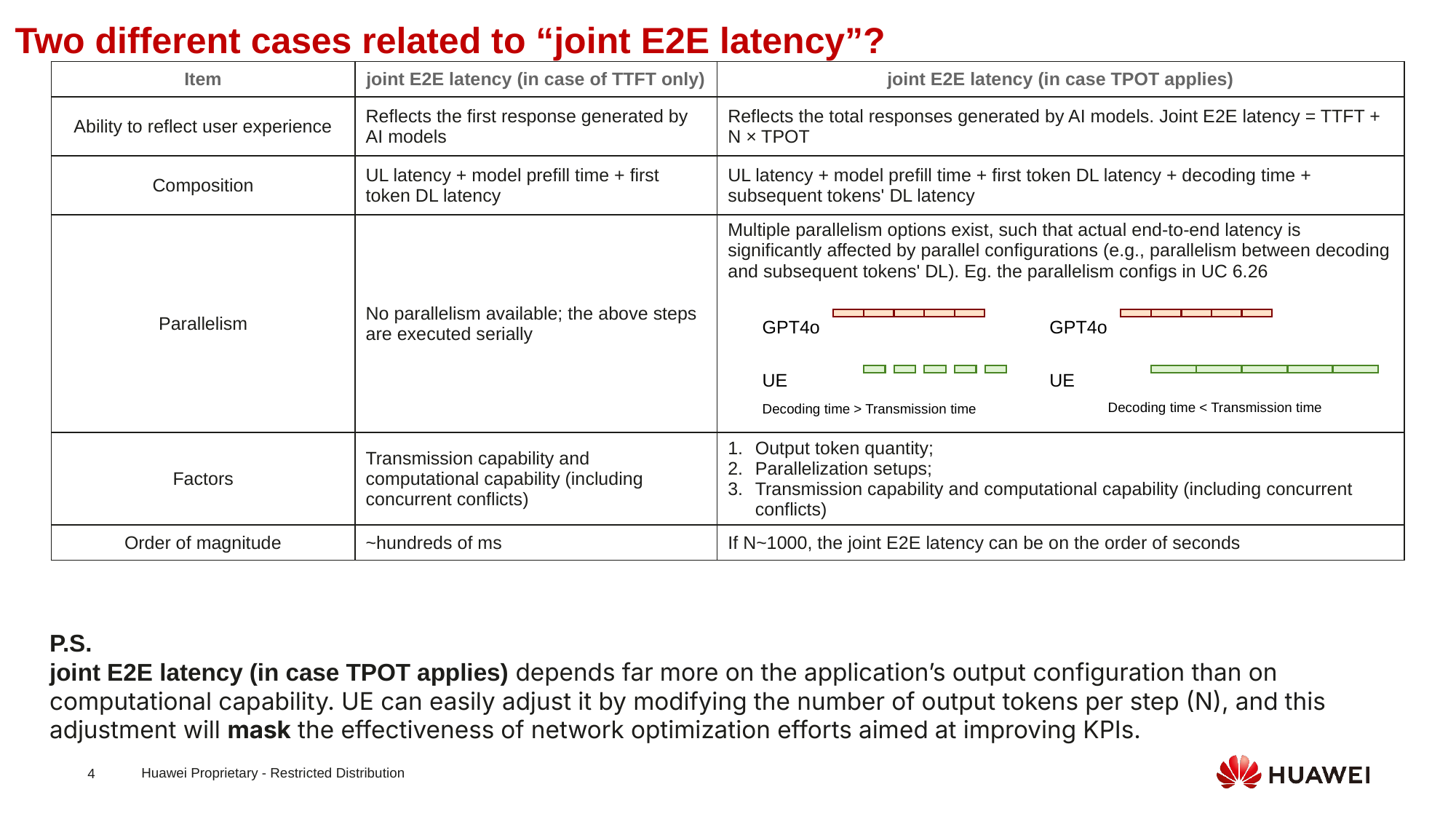

Two different cases related to “joint E2E latency”?
| Item | joint E2E latency (in case of TTFT only) | joint E2E latency (in case TPOT applies) |
| --- | --- | --- |
| Ability to reflect user experience | Reflects the first response generated by AI models | Reflects the total responses generated by AI models. Joint E2E latency = TTFT + N × TPOT |
| Composition | UL latency + model prefill time + first token DL latency | UL latency + model prefill time + first token DL latency + decoding time + subsequent tokens' DL latency |
| Parallelism | No parallelism available; the above steps are executed serially | Multiple parallelism options exist, such that actual end-to-end latency is significantly affected by parallel configurations (e.g., parallelism between decoding and subsequent tokens' DL). Eg. the parallelism configs in UC 6.26 |
| Factors | Transmission capability and computational capability (including concurrent conflicts) | Output token quantity; Parallelization setups; Transmission capability and computational capability (including concurrent conflicts) |
| Order of magnitude | ~hundreds of ms | If N~1000, the joint E2E latency can be on the order of seconds |
GPT4o
GPT4o

UE
UE

Decoding time < Transmission time
Decoding time > Transmission time
P.S.
joint E2E latency (in case TPOT applies) depends far more on the application’s output configuration than on computational capability. UE can easily adjust it by modifying the number of output tokens per step (N), and this adjustment will mask the effectiveness of network optimization efforts aimed at improving KPIs.